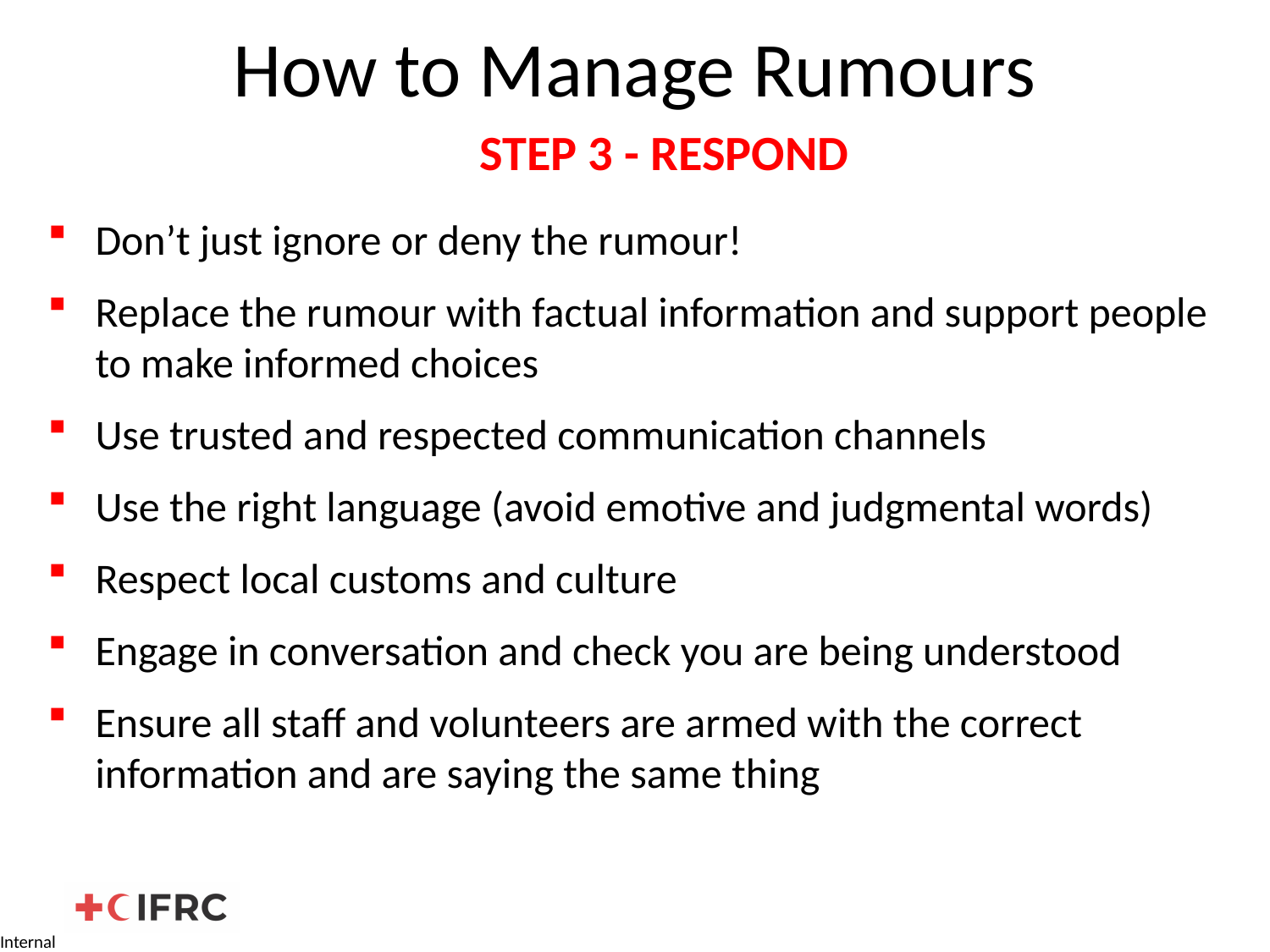

How to Manage Rumours
# STEP 3 - RESPOND
Don’t just ignore or deny the rumour!
Replace the rumour with factual information and support people to make informed choices
Use trusted and respected communication channels
Use the right language (avoid emotive and judgmental words)
Respect local customs and culture
Engage in conversation and check you are being understood
Ensure all staff and volunteers are armed with the correct information and are saying the same thing